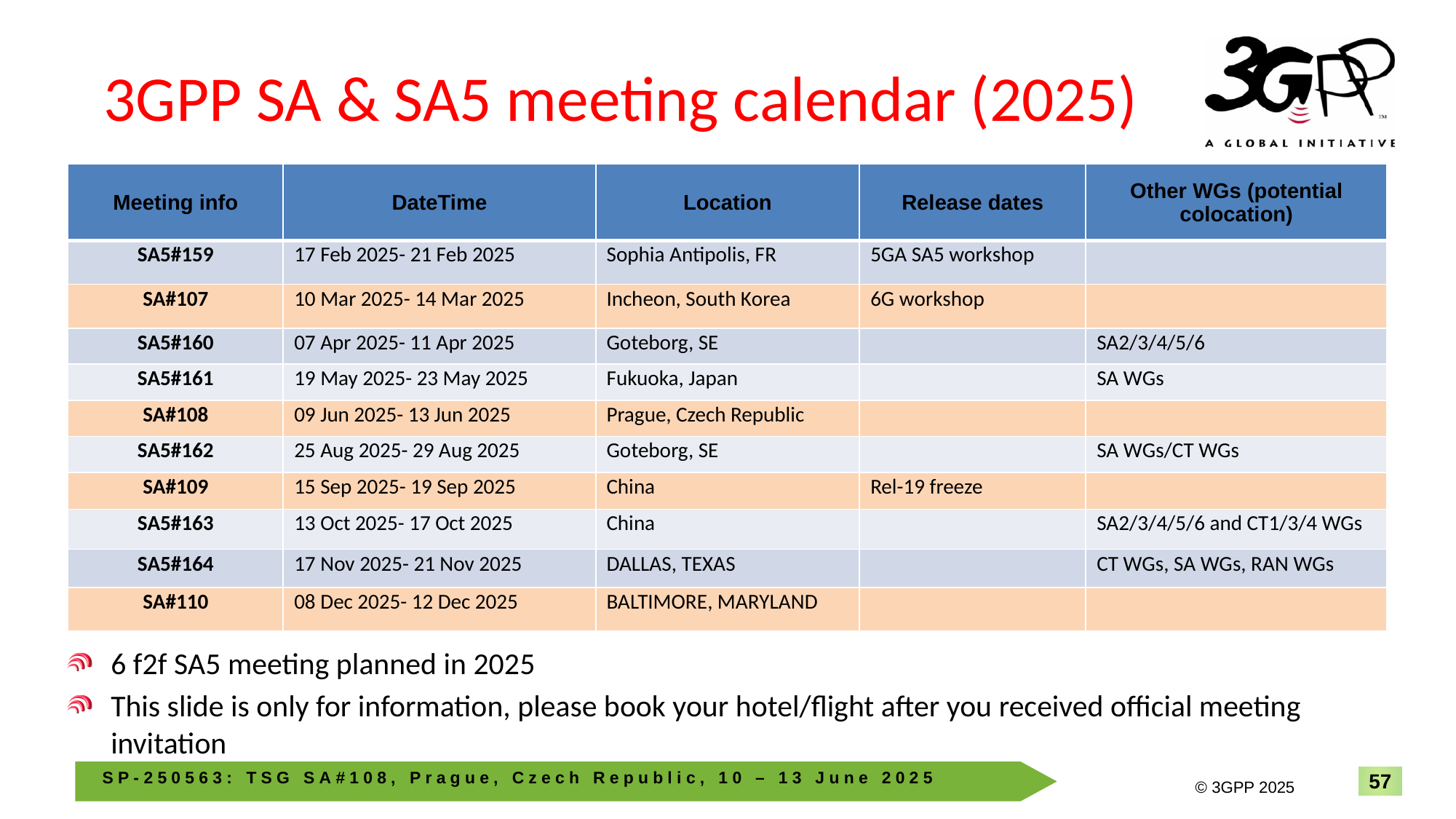

# 3GPP SA & SA5 meeting calendar (2025)
| Meeting info | DateTime | Location | Release dates | Other WGs (potential colocation) |
| --- | --- | --- | --- | --- |
| SA5#159 | 17 Feb 2025- 21 Feb 2025 | Sophia Antipolis, FR | 5GA SA5 workshop |  |
| SA#107 | 10 Mar 2025- 14 Mar 2025 | Incheon, South Korea | 6G workshop |  |
| SA5#160 | 07 Apr 2025- 11 Apr 2025 | Goteborg, SE |  | SA2/3/4/5/6 |
| SA5#161 | 19 May 2025- 23 May 2025 | Fukuoka, Japan |  | SA WGs |
| SA#108 | 09 Jun 2025- 13 Jun 2025 | Prague, Czech Republic |  |  |
| SA5#162 | 25 Aug 2025- 29 Aug 2025 | Goteborg, SE |  | SA WGs/CT WGs |
| SA#109 | 15 Sep 2025- 19 Sep 2025 | China | Rel-19 freeze |  |
| SA5#163 | 13 Oct 2025- 17 Oct 2025 | China |  | SA2/3/4/5/6 and CT1/3/4 WGs |
| SA5#164 | 17 Nov 2025- 21 Nov 2025 | DALLAS, TEXAS |  | CT WGs, SA WGs, RAN WGs |
| SA#110 | 08 Dec 2025- 12 Dec 2025 | BALTIMORE, MARYLAND |  |  |
6 f2f SA5 meeting planned in 2025
This slide is only for information, please book your hotel/flight after you received official meeting invitation